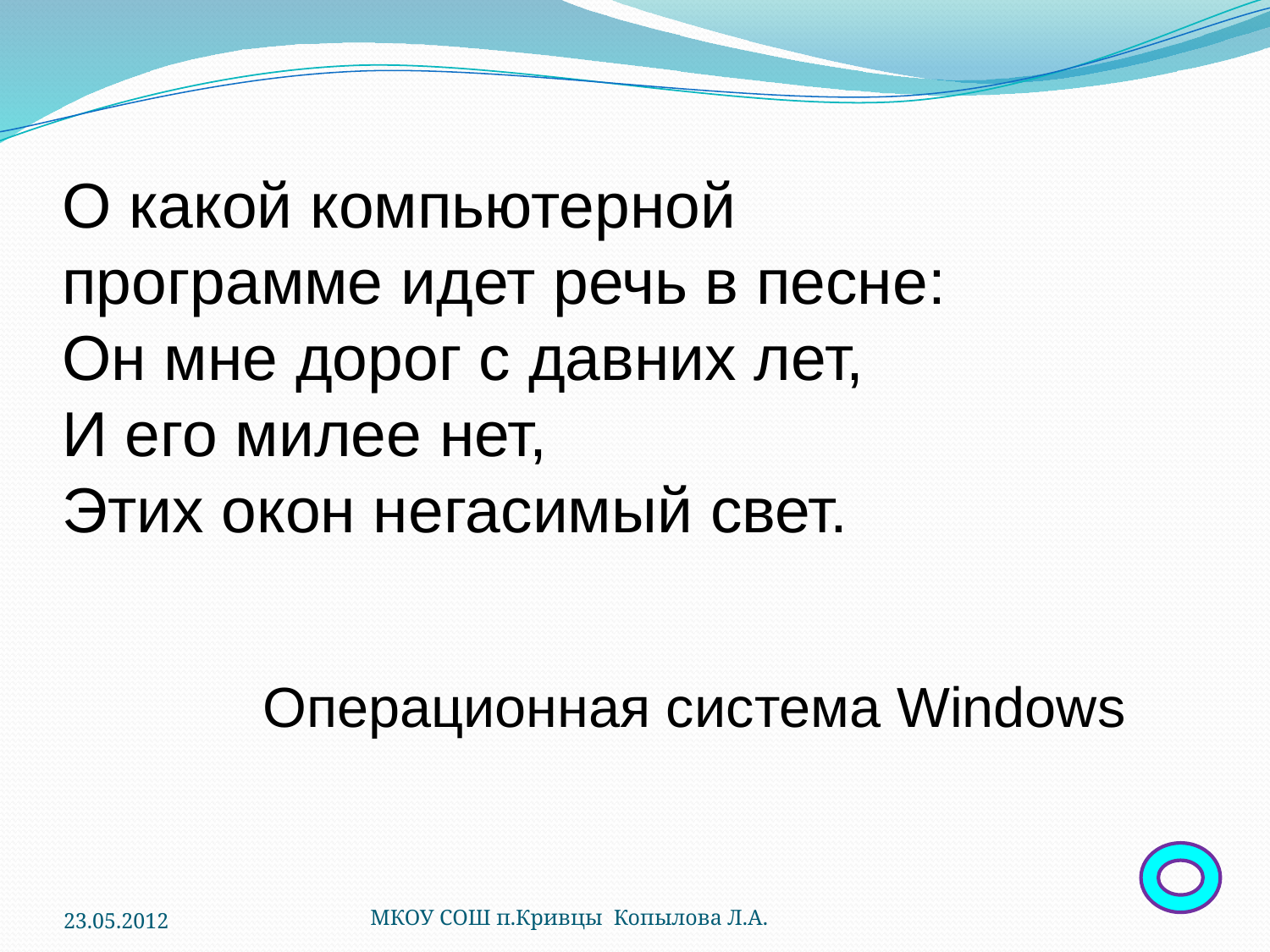

О какой компьютерной программе идет речь в песне:
Он мне дорог с давних лет,
И его милее нет,
Этих окон негасимый свет.
Операционная система Windows

23.05.2012
МКОУ СОШ п.Кривцы  Копылова Л.А.